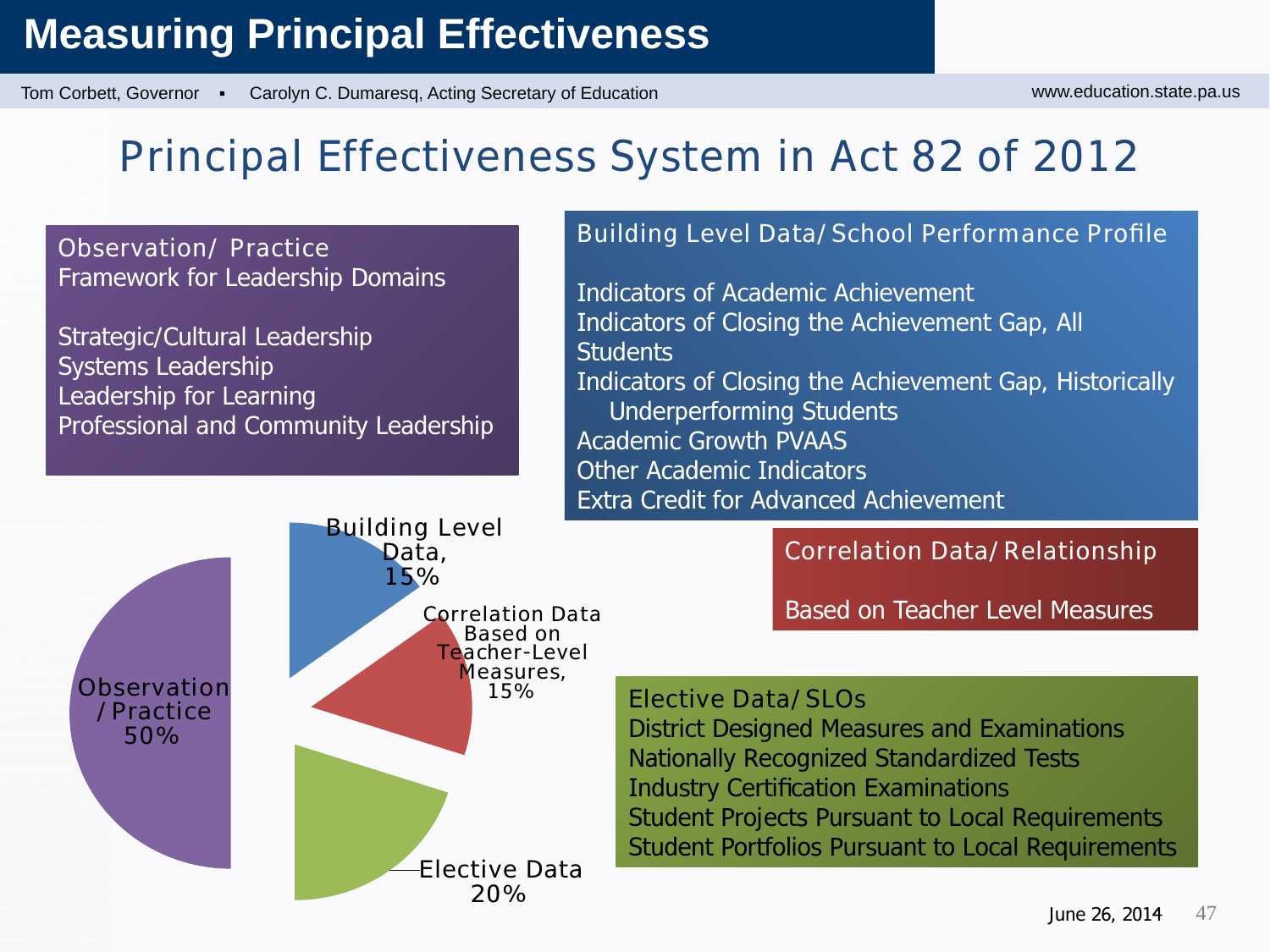

Principal Effectiveness System in Act 82 of 2012
Building Level Data/School Performance Profile

Indicators of Academic Achievement
Indicators of Closing the Achievement Gap, All Students
Indicators of Closing the Achievement Gap, Historically Underperforming Students
Academic Growth PVAAS
Other Academic Indicators
Extra Credit for Advanced Achievement
Observation/ Practice
Framework for Leadership Domains

Strategic/Cultural Leadership
Systems Leadership
Leadership for Learning
Professional and Community Leadership

### Chart

| Category | Sales |
|---|---|
| Building Level Data | 0.15 |
| Correlation between Teacher PVAAS scores   and | 0.15 |
|  | 0.2 |
| Practice | 0.5 |
Correlation Data/Relationship

Based on Teacher Level Measures
Elective Data/SLOs
District Designed Measures and Examinations
Nationally Recognized Standardized Tests
Industry Certification Examinations
Student Projects Pursuant to Local Requirements
Student Portfolios Pursuant to Local Requirements
47
June 26, 2014